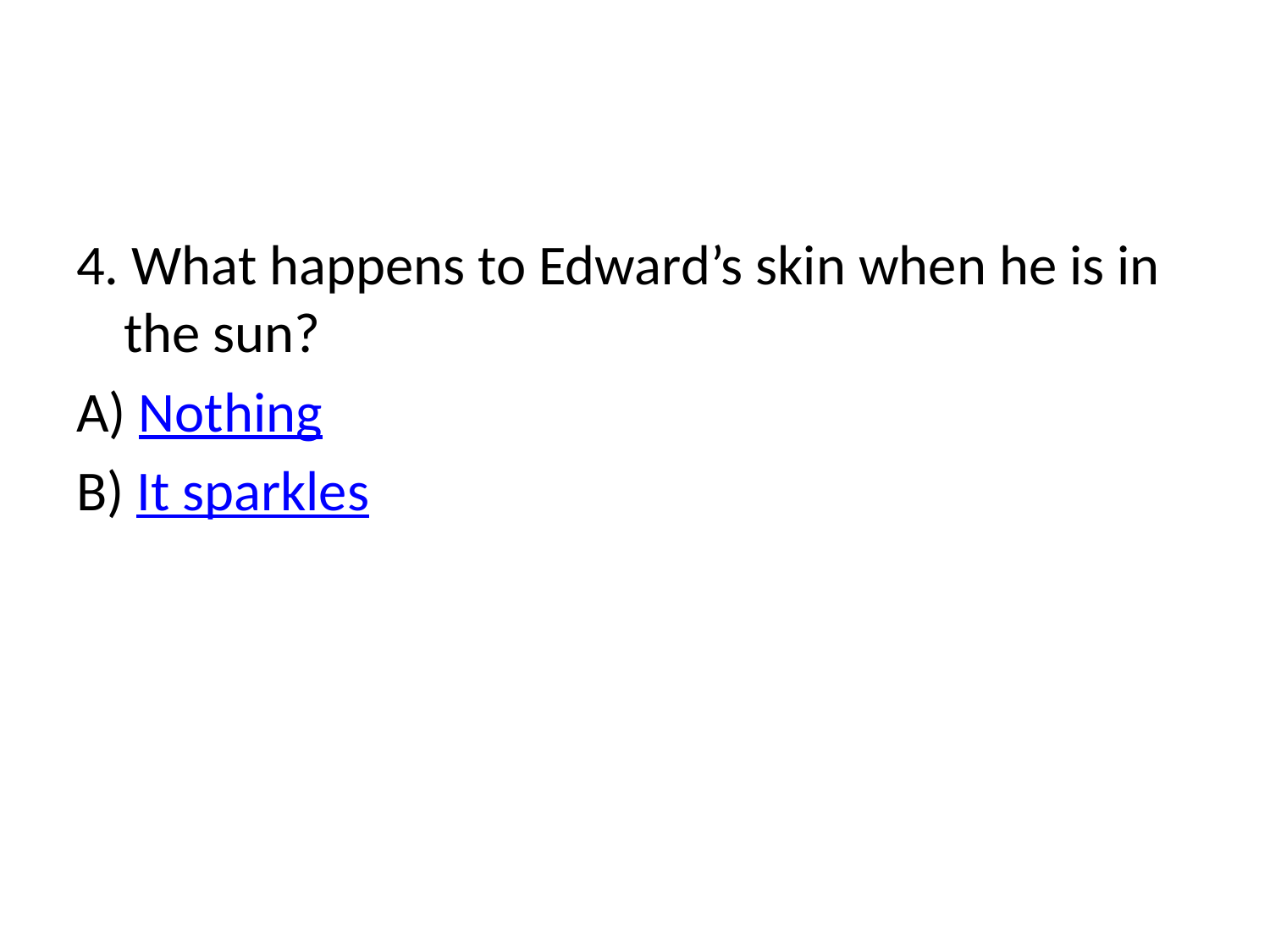

#
4. What happens to Edward’s skin when he is in the sun?
A) Nothing
B) It sparkles